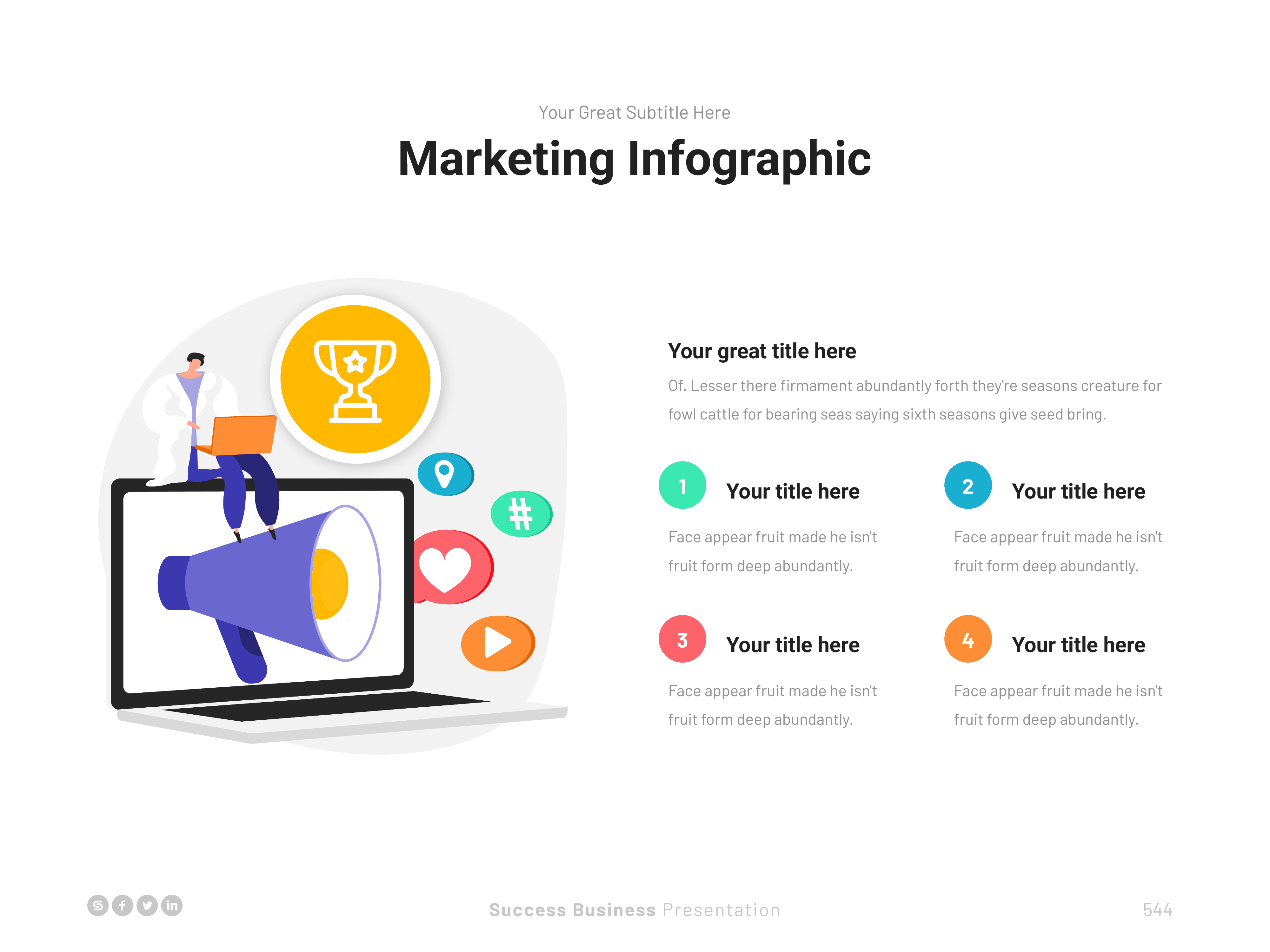

Your Great Subtitle Here
Marketing Infographic

Your great title here
Of. Lesser there firmament abundantly forth they're seasons creature for fowl cattle for bearing seas saying sixth seasons give seed bring.

Your title here
Your title here
1
2

Face appear fruit made he isn't fruit form deep abundantly.
Face appear fruit made he isn't fruit form deep abundantly.

Your title here
Your title here

3
4
Face appear fruit made he isn't fruit form deep abundantly.
Face appear fruit made he isn't fruit form deep abundantly.